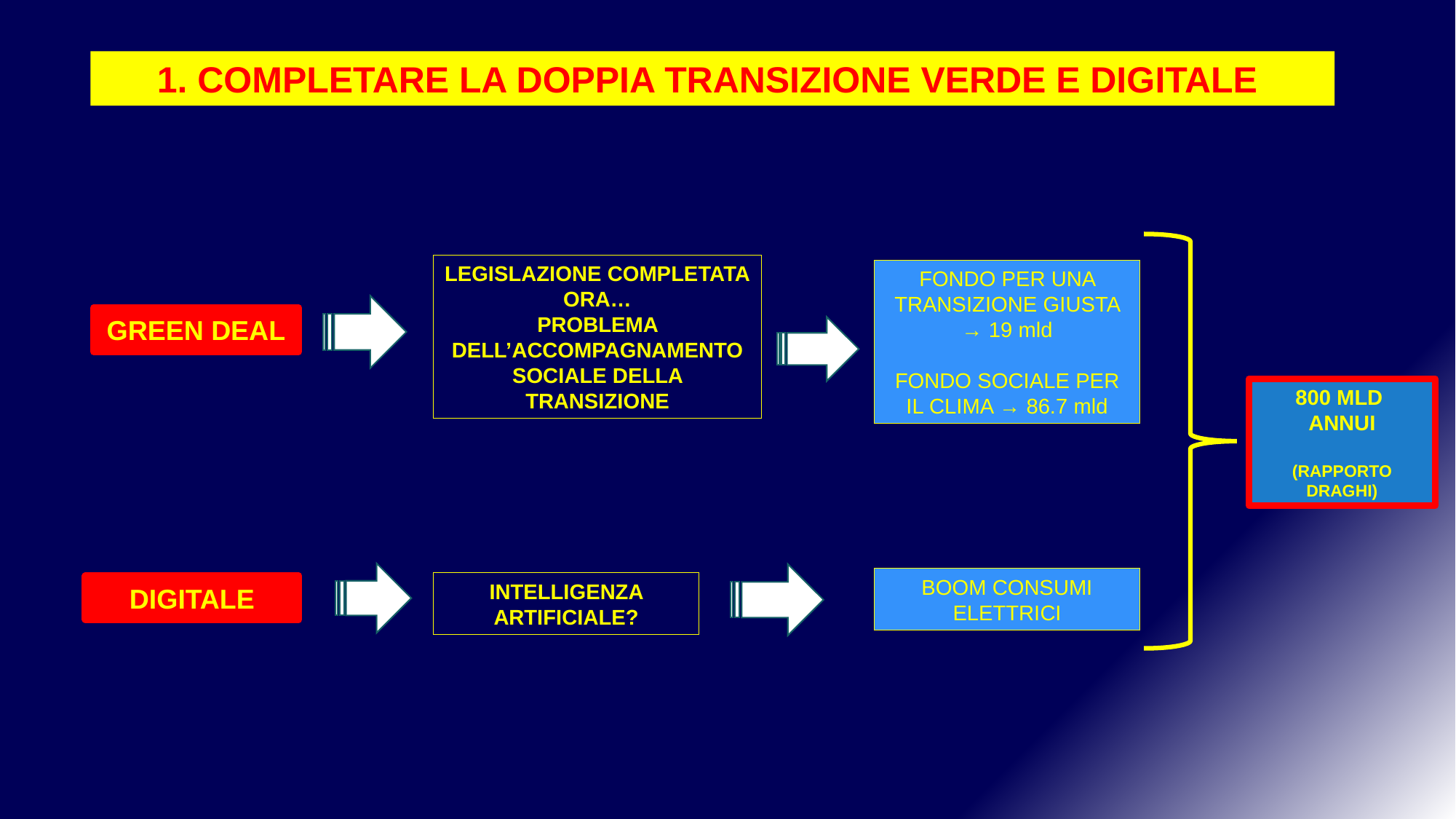

1. COMPLETARE LA DOPPIA TRANSIZIONE VERDE E DIGITALE

LEGISLAZIONE COMPLETATA
ORA…
PROBLEMA DELL’ACCOMPAGNAMENTO SOCIALE DELLA TRANSIZIONE
FONDO PER UNA TRANSIZIONE GIUSTA → 19 mld

FONDO SOCIALE PER IL CLIMA → 86.7 mld

GREEN DEAL

800 MLD
ANNUI

(RAPPORTO DRAGHI)

BOOM CONSUMI ELETTRICI
INTELLIGENZA ARTIFICIALE?
DIGITALE